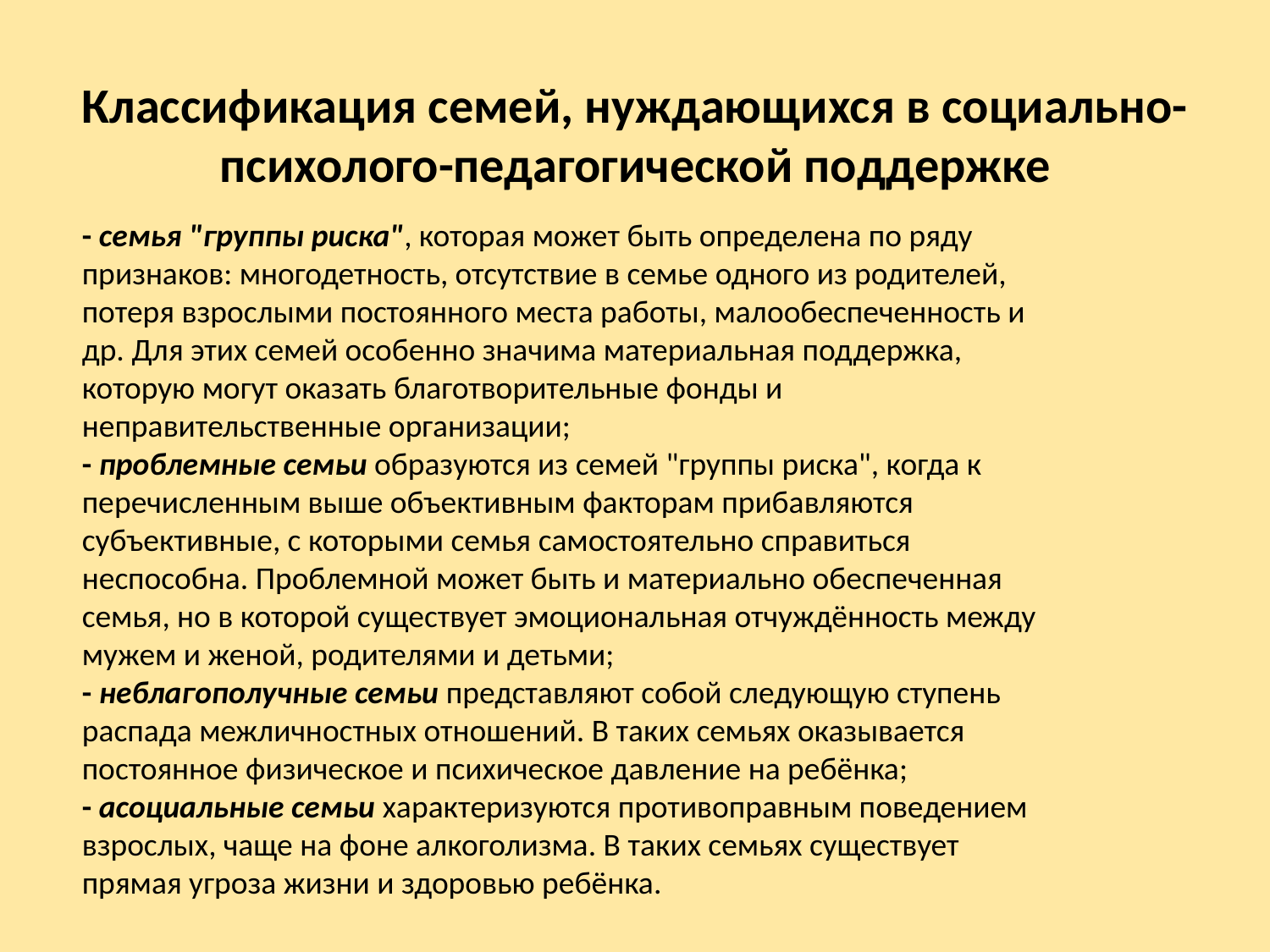

# Классификация семей, нуждающихся в социально-психолого-педагогической поддержке
- семья "группы риска", которая может быть определена по ряду признаков: многодетность, отсутствие в семье одного из родителей, потеря взрослыми постоянного места работы, малообеспеченность и др. Для этих семей особенно значима материальная поддержка, которую могут оказать благотворительные фонды и неправительственные организации;
- проблемные семьи образуются из семей "группы риска", когда к перечисленным выше объективным факторам прибавляются субъективные, с которыми семья самостоятельно справиться неспособна. Проблемной может быть и материально обеспеченная семья, но в которой существует эмоциональная отчуждённость между мужем и женой, родителями и детьми;
- неблагополучные семьи представляют собой следующую ступень распада межличностных отношений. В таких семьях оказывается постоянное физическое и психическое давление на ребёнка;
- асоциальные семьи характеризуются противоправным поведением взрослых, чаще на фоне алкоголизма. В таких семьях существует прямая угроза жизни и здоровью ребёнка.